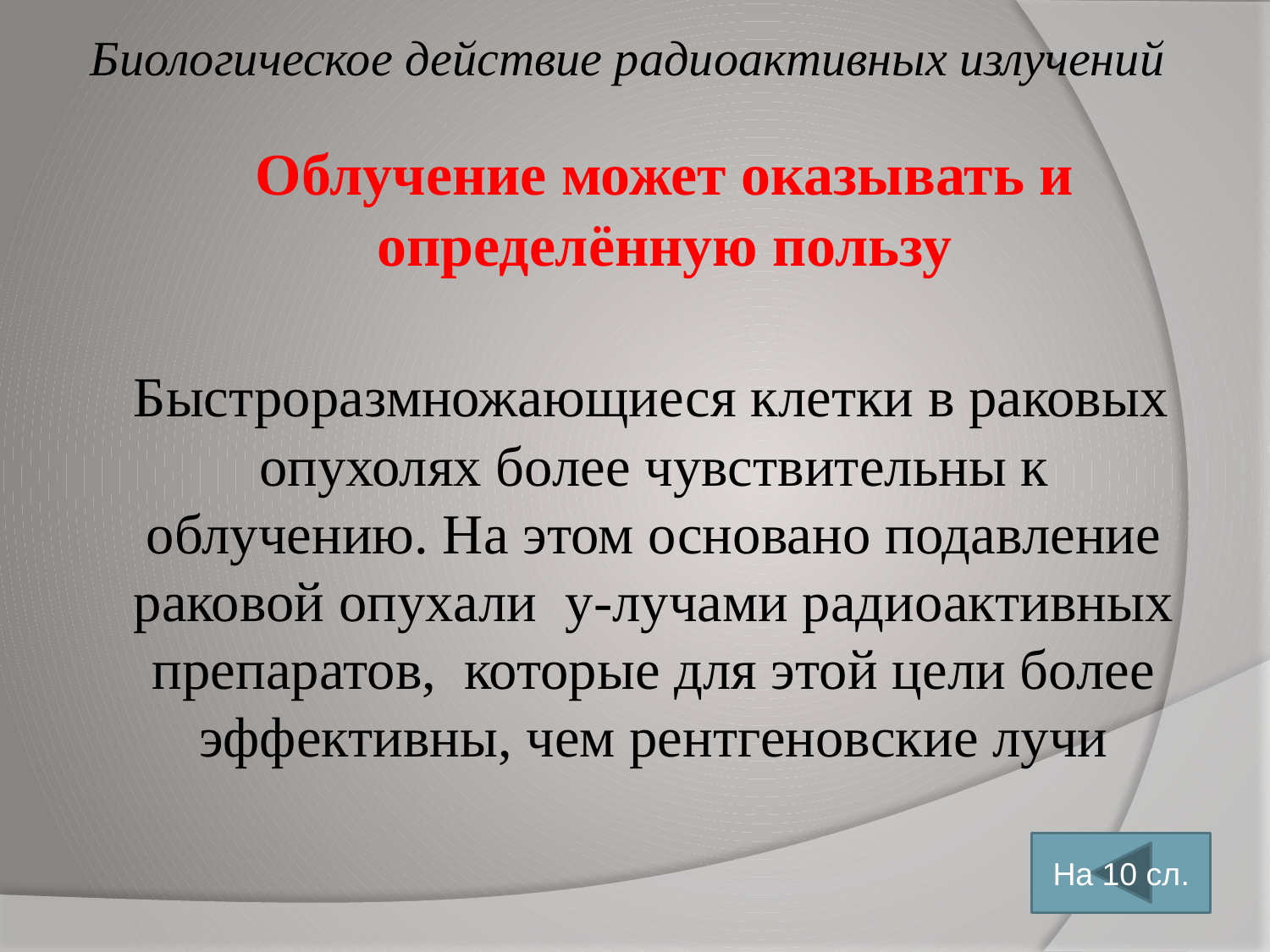

Биологическое действие радиоактивных излучений
# Облучение может оказывать и определённую пользу
   Быстроразмножающиеся клетки в раковых опухолях более чувствительны к облучению. На этом основано подавление раковой опухали  у-лучами радиоактивных препаратов,  которые для этой цели более эффективны, чем рентгеновские лучи
На 10 сл.